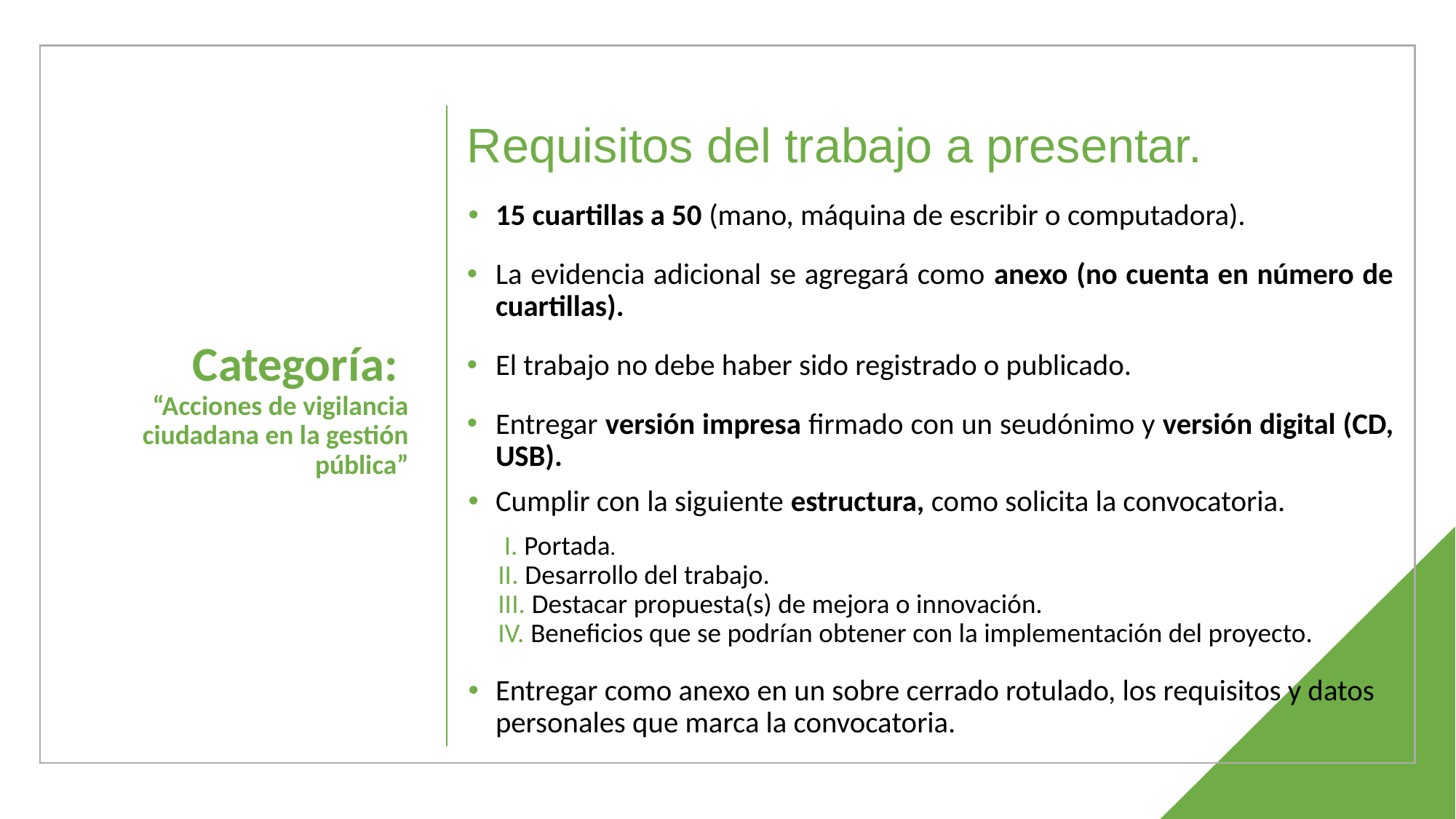

Requisitos del trabajo a presentar.
15 cuartillas a 50 (mano, máquina de escribir o computadora).
La evidencia adicional se agregará como anexo (no cuenta en número de cuartillas).
El trabajo no debe haber sido registrado o publicado.
Entregar versión impresa firmado con un seudónimo y versión digital (CD, USB).
Cumplir con la siguiente estructura, como solicita la convocatoria.
      I. Portada.
     II. Desarrollo del trabajo.
     III. Destacar propuesta(s) de mejora o innovación.
     IV. Beneficios que se podrían obtener con la implementación del proyecto.
Entregar como anexo en un sobre cerrado rotulado, los requisitos y datos personales que marca la convocatoria.

# Categoría: “Acciones de vigilancia ciudadana en la gestión pública”